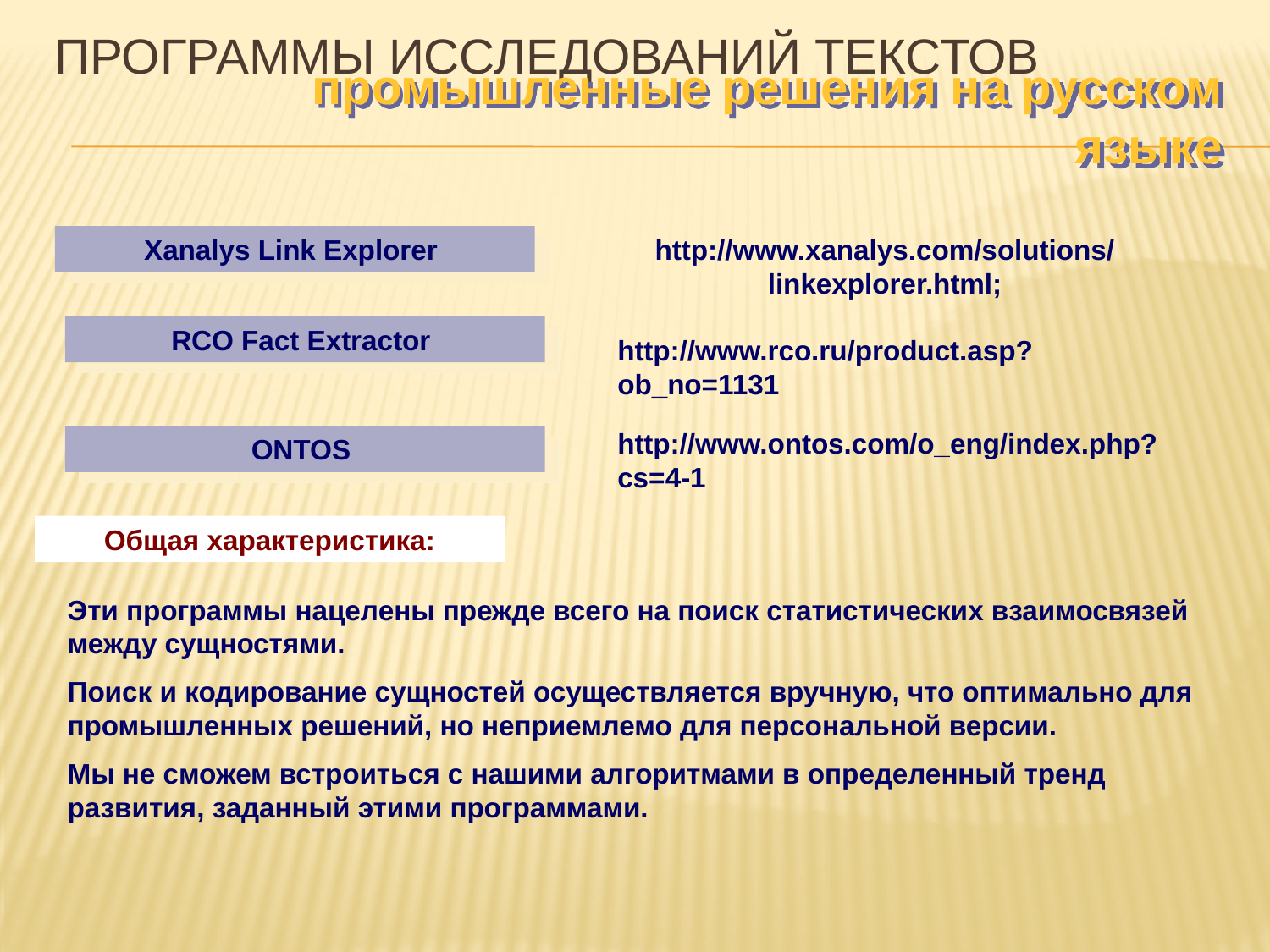

# Программы исследований текстов
промышленные решения на русском языке
Xanalys Link Explorer
http://www.xanalys.com/solutions/linkexplorer.html;
RCO Fact Extractor
http://www.rco.ru/product.asp?ob_no=1131
http://www.ontos.com/o_eng/index.php?cs=4-1
ONTOS
Общая характеристика:
Эти программы нацелены прежде всего на поиск статистических взаимосвязей между сущностями.
Поиск и кодирование сущностей осуществляется вручную, что оптимально для промышленных решений, но неприемлемо для персональной версии.
Мы не сможем встроиться с нашими алгоритмами в определенный тренд развития, заданный этими программами.